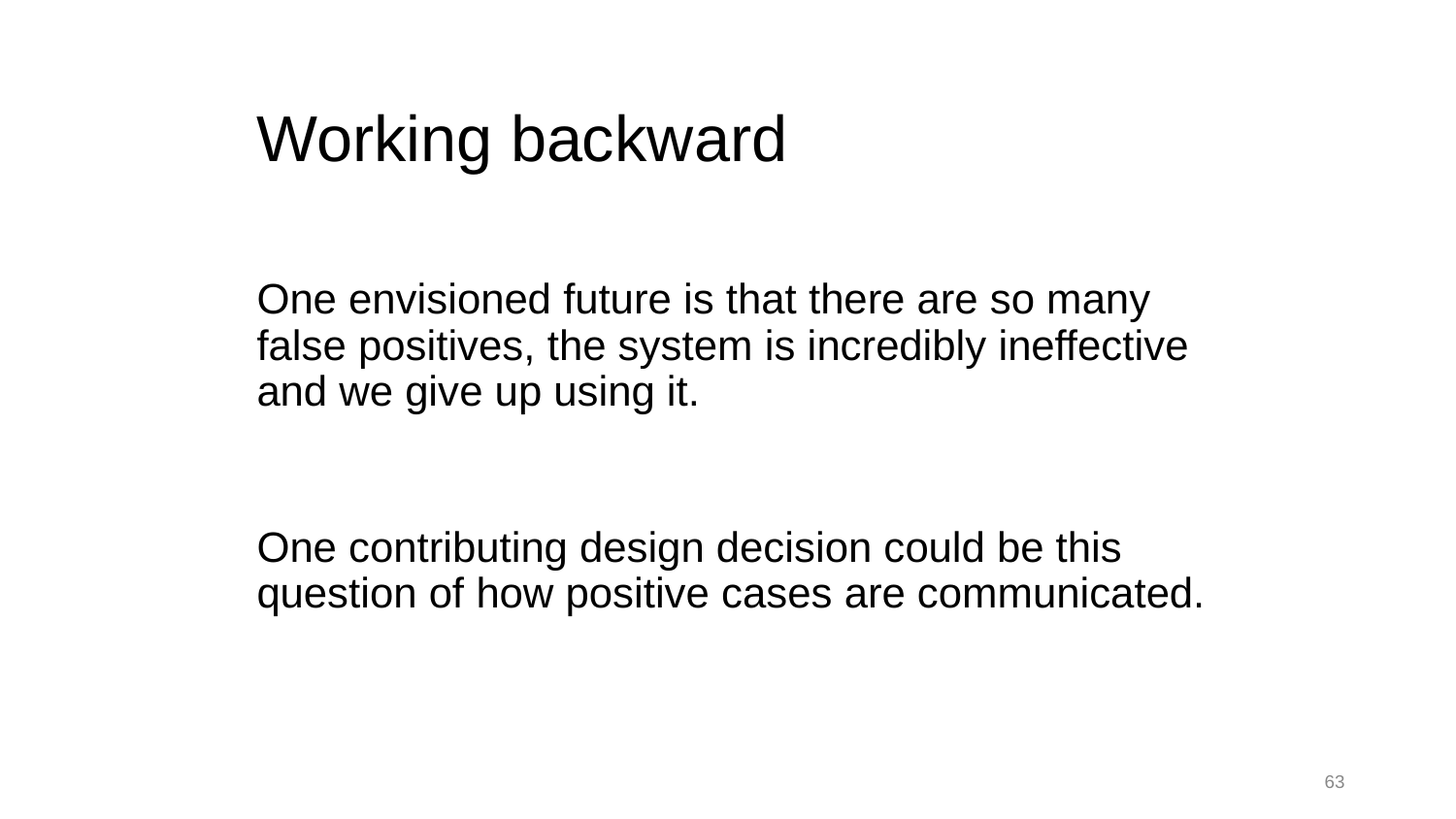

# Working backward
One envisioned future is that there are so many false positives, the system is incredibly ineffective and we give up using it.

One contributing design decision could be this question of how positive cases are communicated.
63